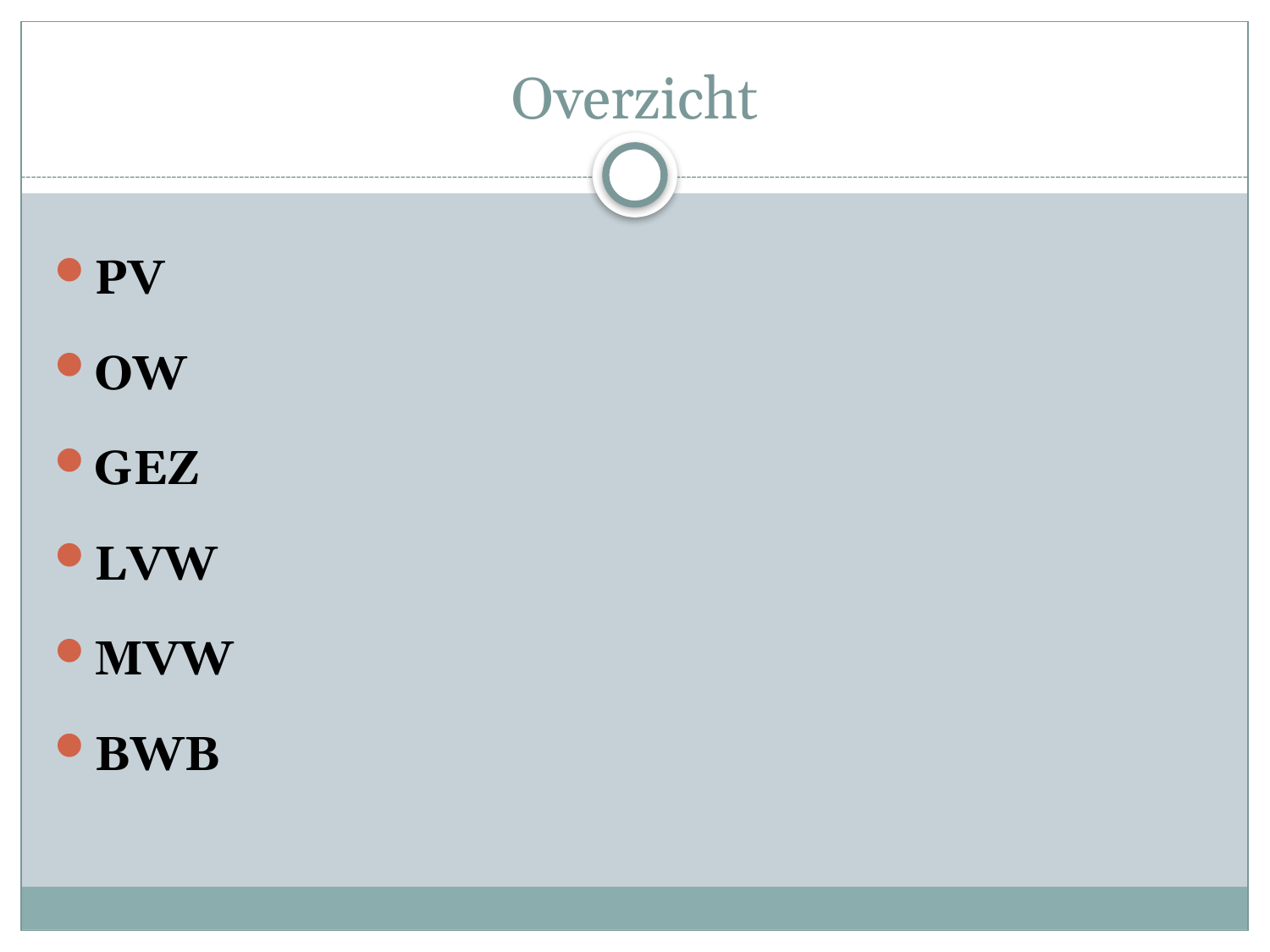

# Overzicht
PV
OW
GEZ
LVW
MVW
BWB